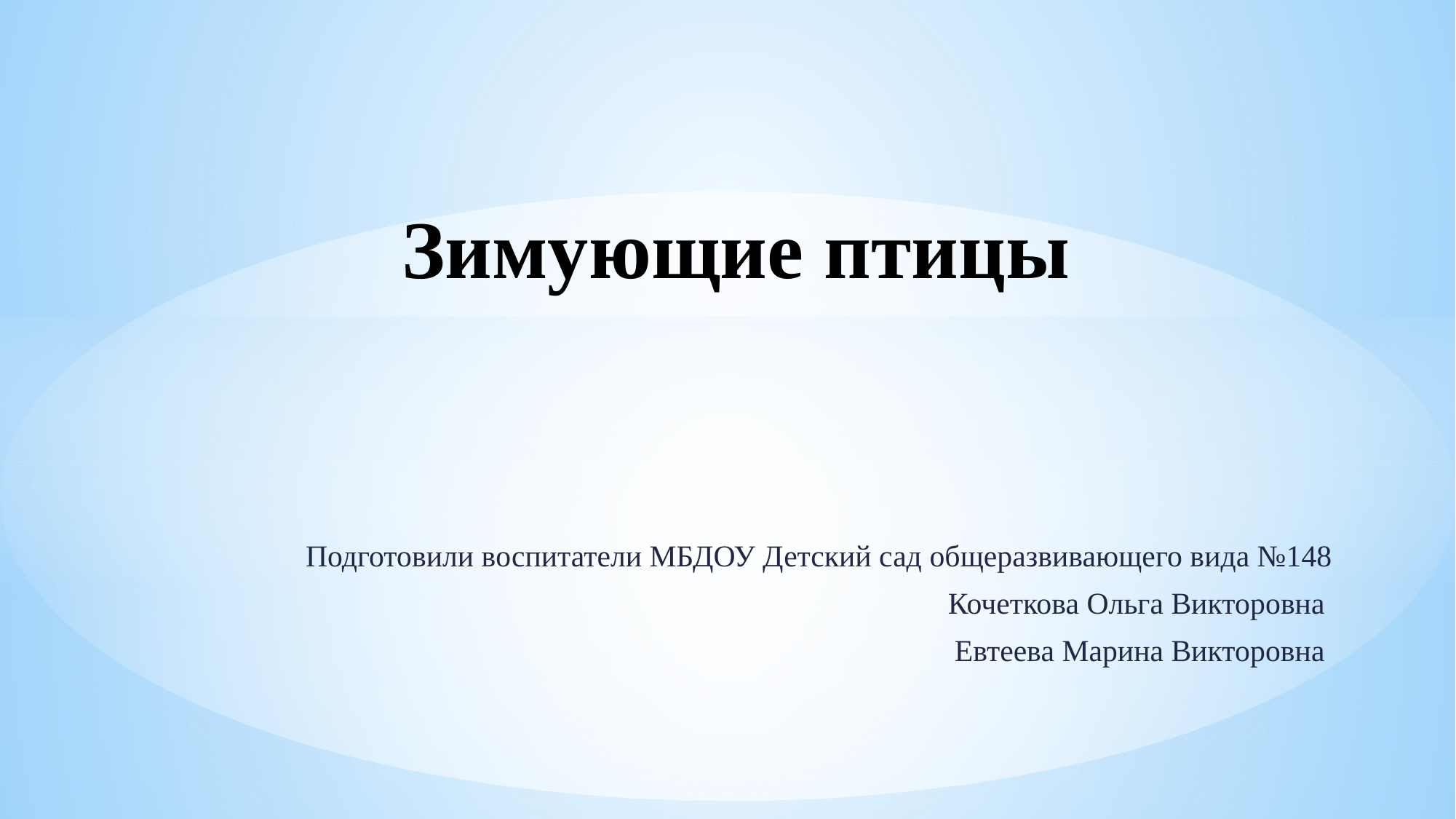

# Зимующие птицы
Подготовили воспитатели МБДОУ Детский сад общеразвивающего вида №148
Кочеткова Ольга Викторовна
Евтеева Марина Викторовна